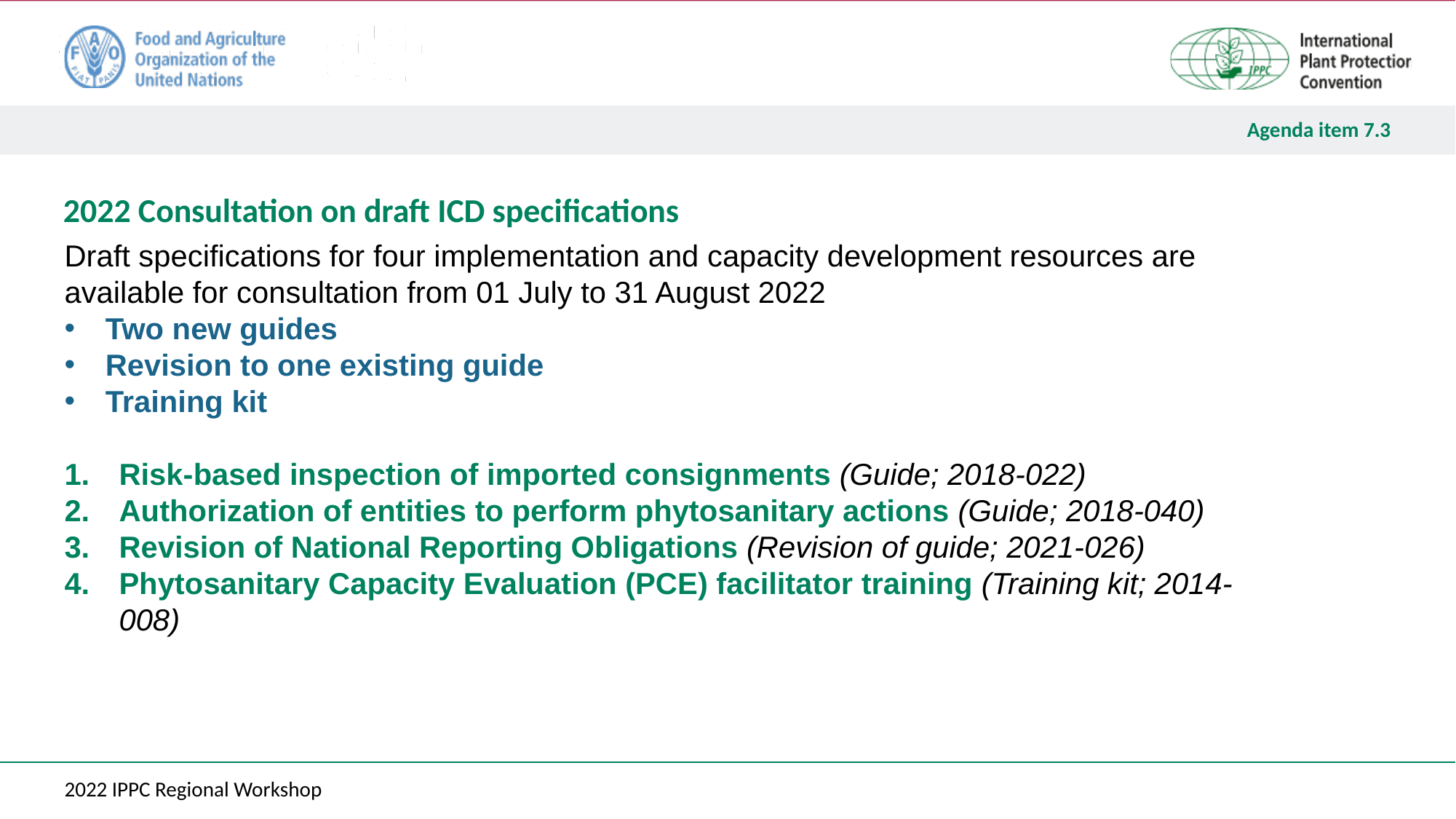

# 2022 Consultation on draft ICD specifications
Draft specifications for four implementation and capacity development resources are available for consultation from 01 July to 31 August 2022
Two new guides
Revision to one existing guide
Training kit

Risk-based inspection of imported consignments (Guide; 2018-022)
Authorization of entities to perform phytosanitary actions (Guide; 2018-040)
Revision of National Reporting Obligations (Revision of guide; 2021-026)
Phytosanitary Capacity Evaluation (PCE) facilitator training (Training kit; 2014-008)